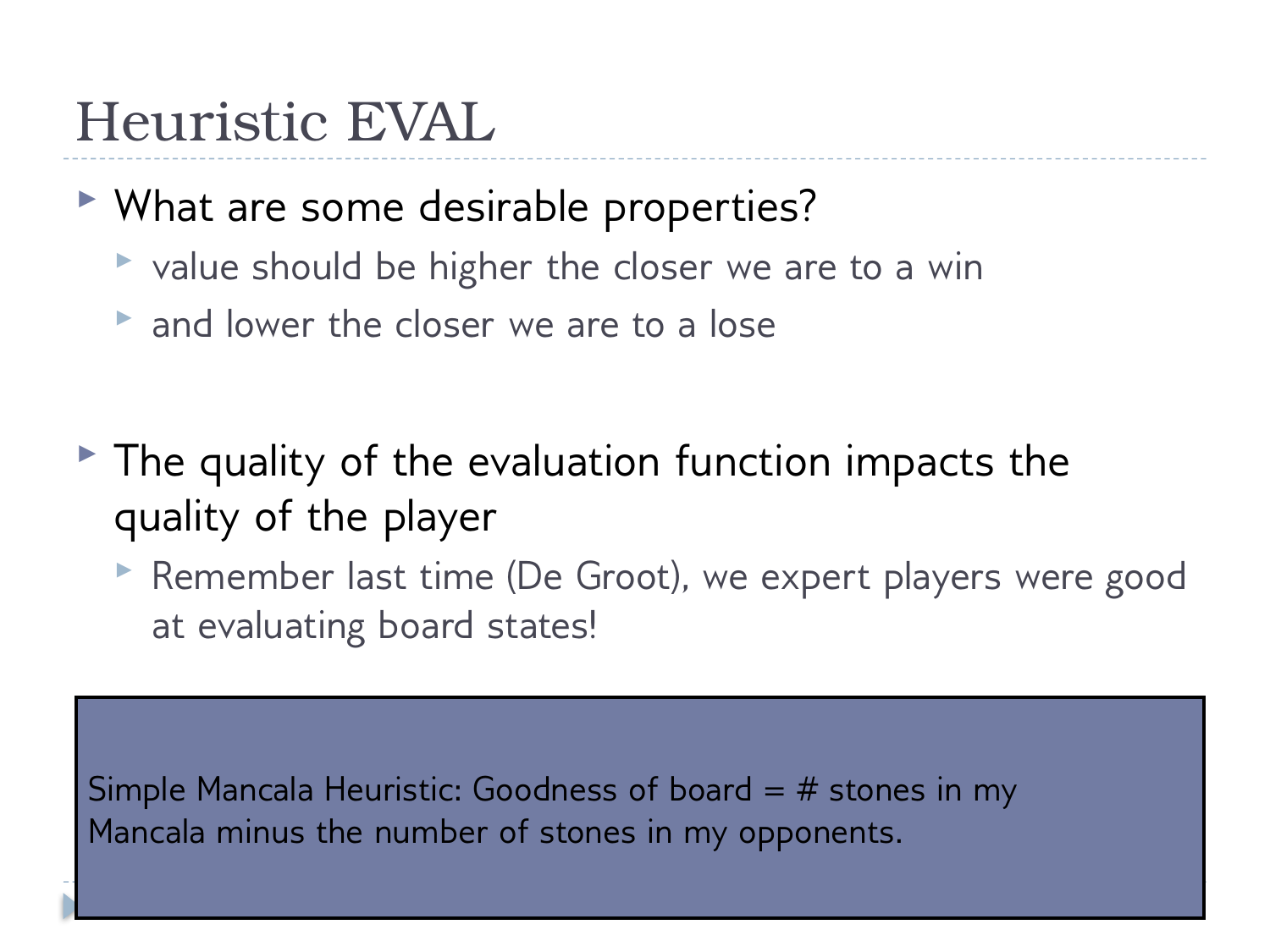

# Heuristic EVAL
What are some desirable properties?
value should be higher the closer we are to a win
and lower the closer we are to a lose

The quality of the evaluation function impacts the quality of the player
Remember last time (De Groot), we expert players were good at evaluating board states!

Simple Mancala Heuristic: Goodness of board = # stones in my
Mancala minus the number of stones in my opponents.